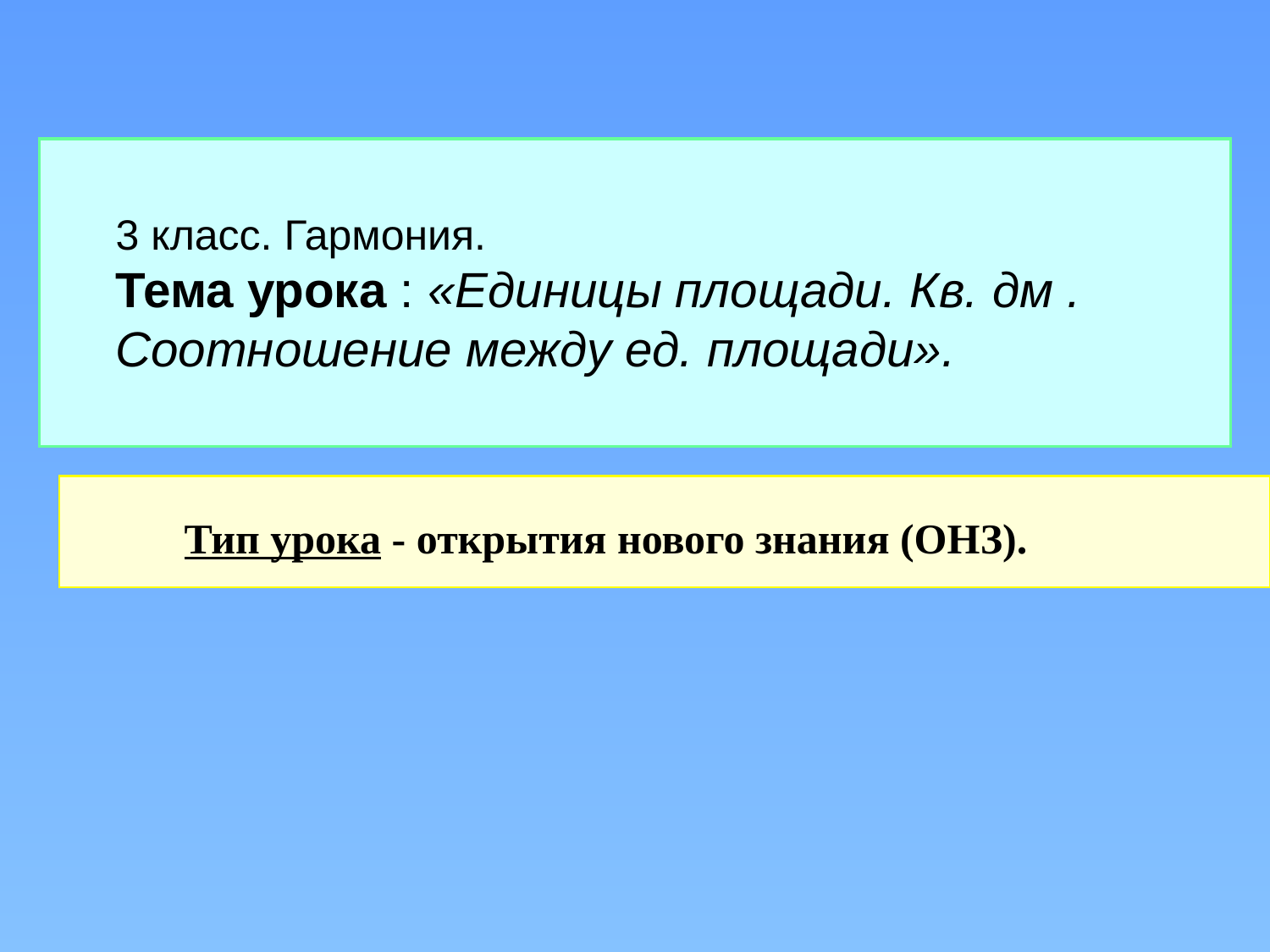

3 класс. Гармония.
Тема урока : «Единицы площади. Кв. дм .
Соотношение между ед. площади».

Тип урока - открытия нового знания (ОНЗ).